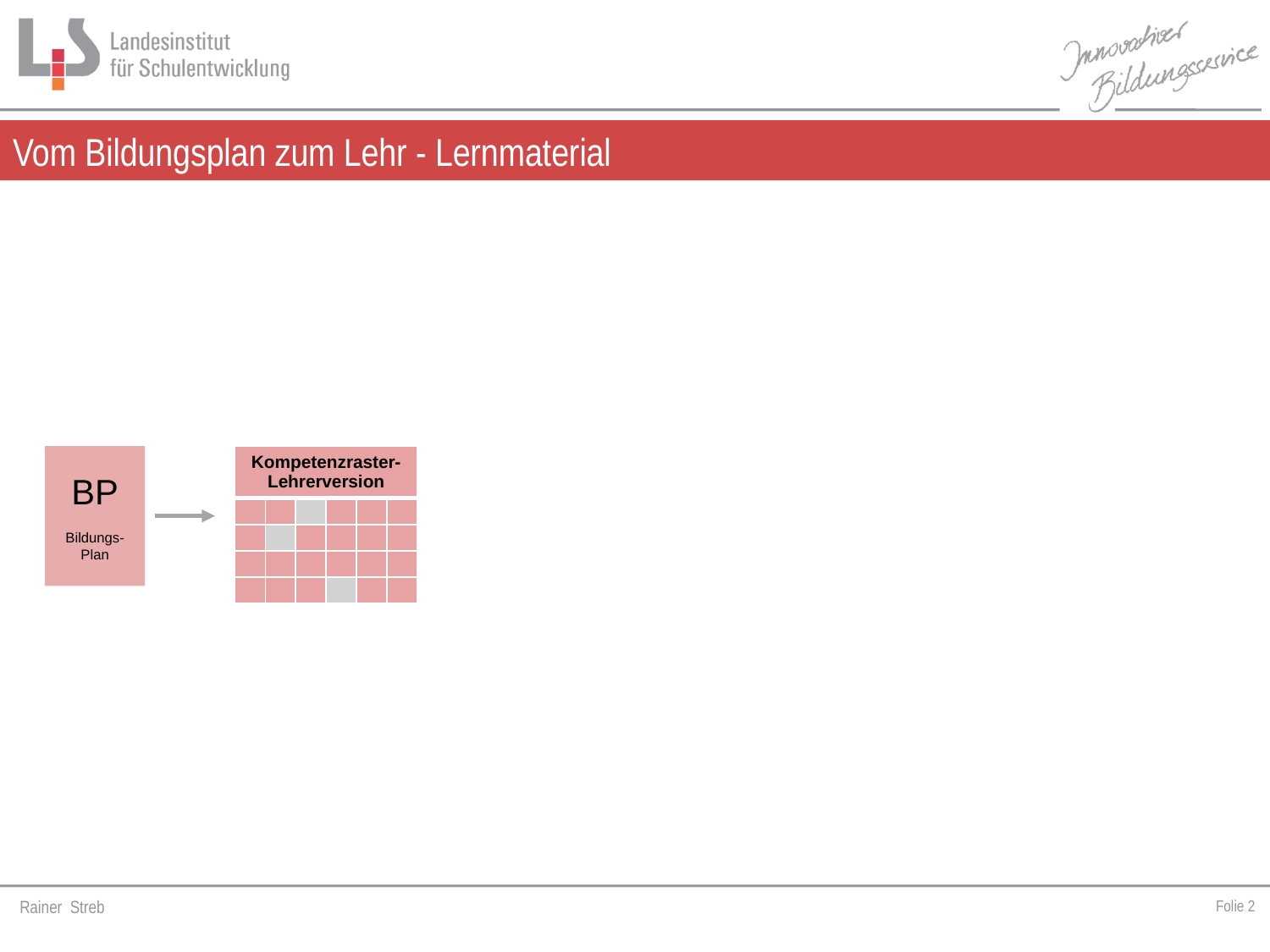

# Vom Bildungsplan zum Lehr - Lernmaterial
BP

Bildungs-
Plan
| Kompetenzraster-Lehrerversion |  |  |  |  |  |
| --- | --- | --- | --- | --- | --- |
|  |  |  |  |  |  |
|  |  |  |  |  |  |
|  |  |  |  |  |  |
|  |  |  |  |  |  |